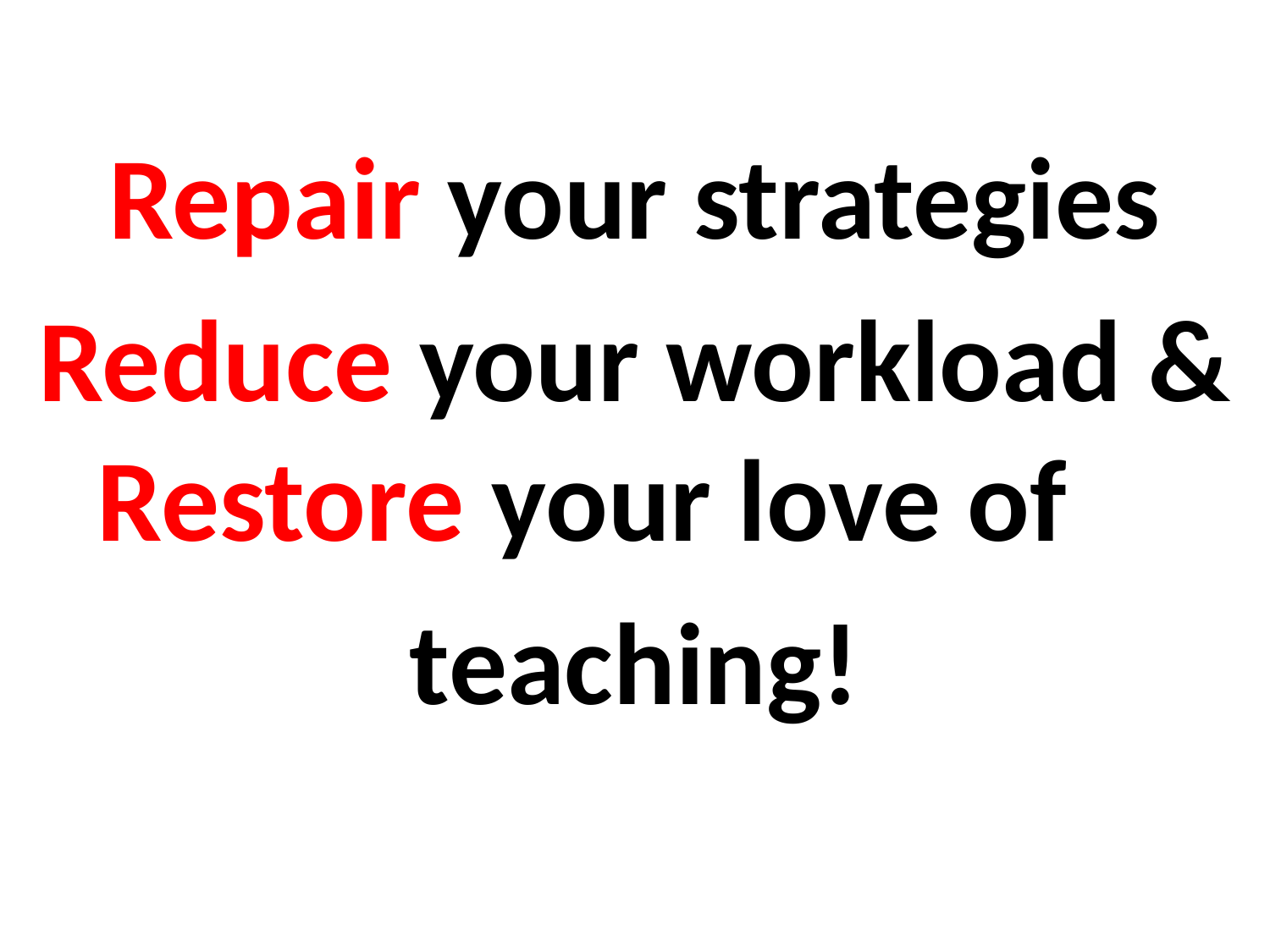

Repair your strategies
Reduce your workload & Restore your love of
teaching!